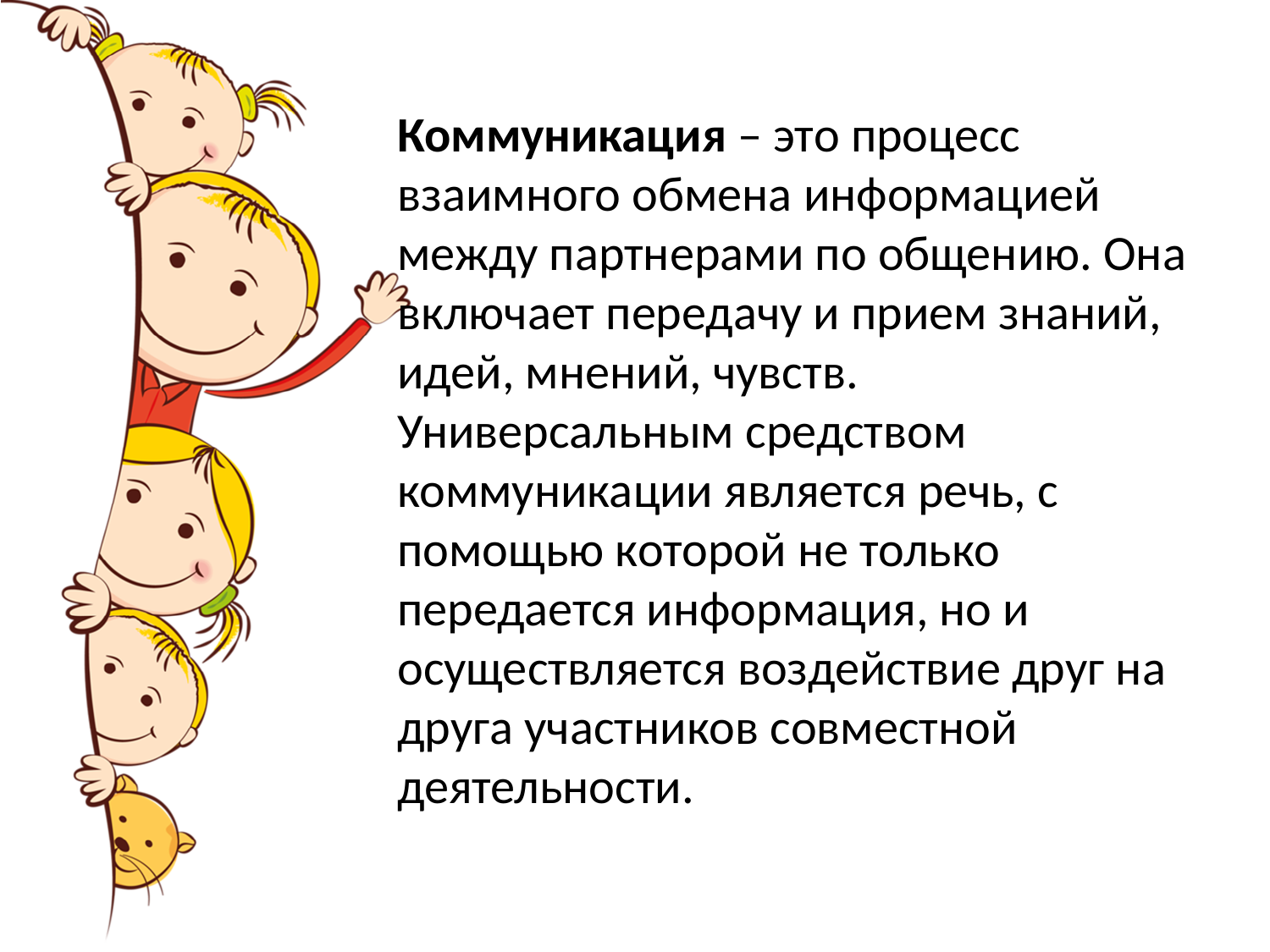

Коммуникация – это процесс взаимного обмена информацией между партнерами по общению. Она включает передачу и прием знаний, идей, мнений, чувств. Универсальным средством коммуникации является речь, с помощью которой не только передается информация, но и осуществляется воздействие друг на друга участников совместной деятельности.